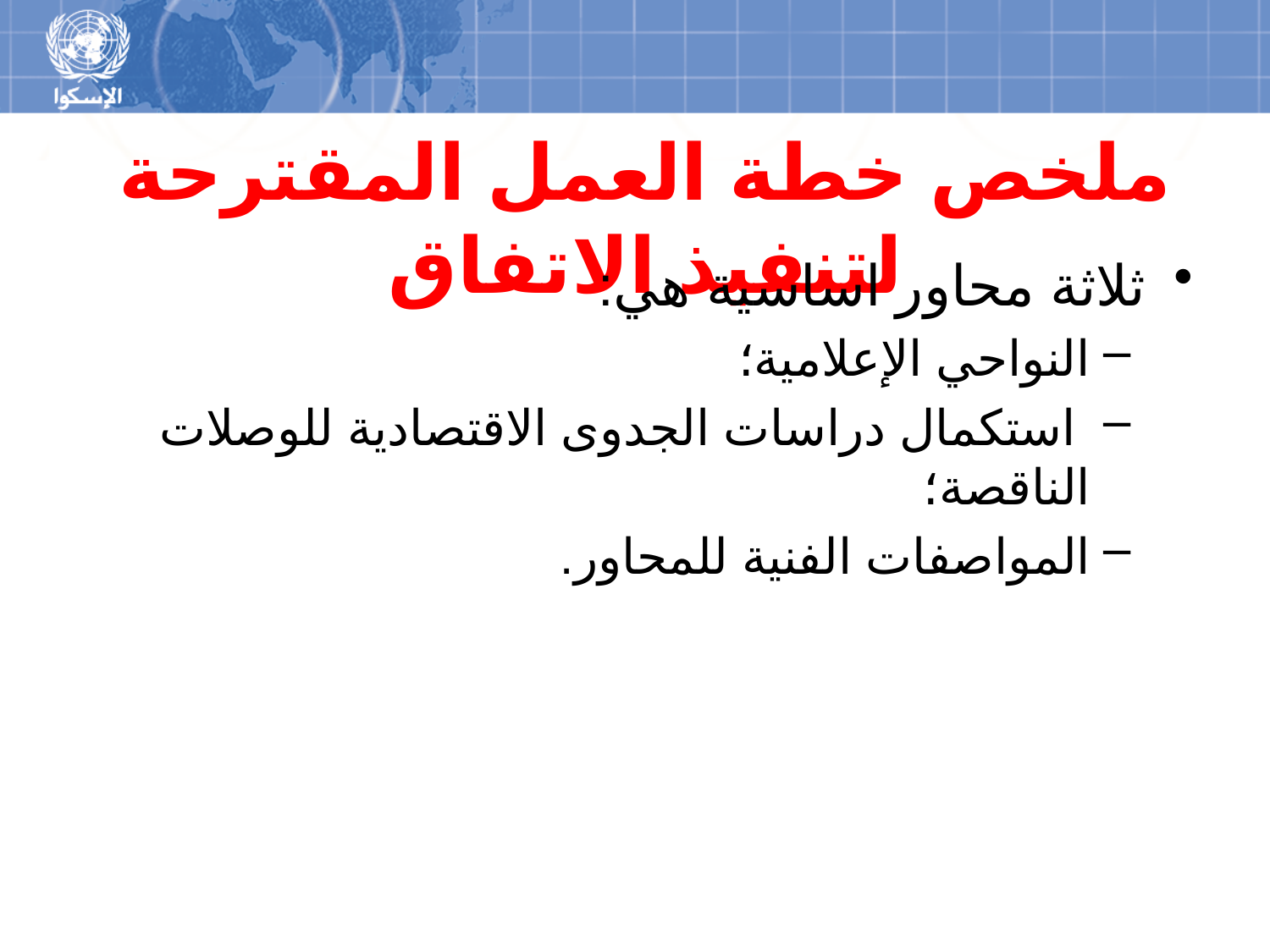

# ملخص خطة العمل المقترحة لتنفيذ الاتفاق
ثلاثة محاور اساسية هي:
	النواحي الإعلامية؛
 استكمال دراسات الجدوى الاقتصادية للوصلات الناقصة؛
	المواصفات الفنية للمحاور.